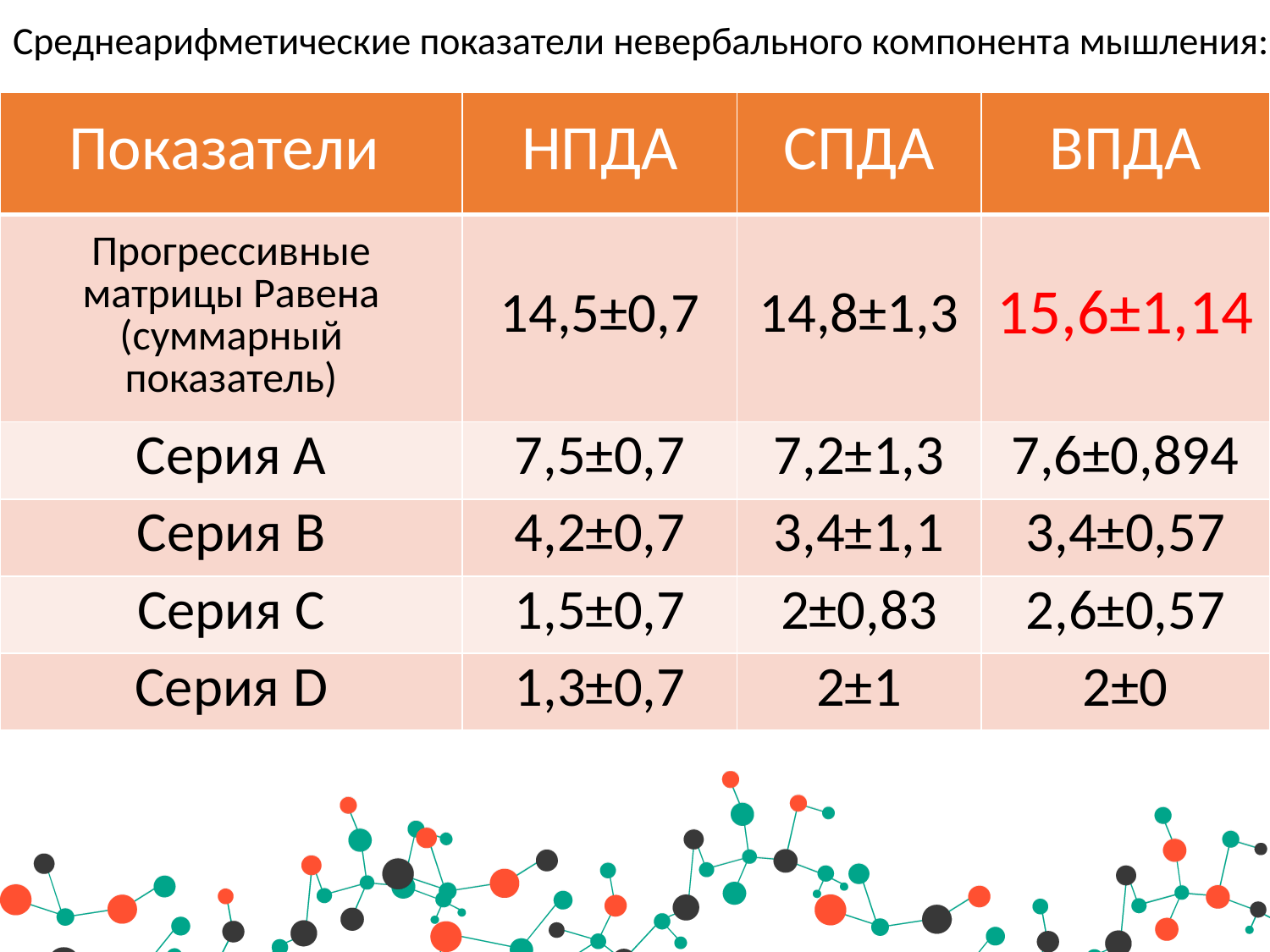

# Среднеарифметические показатели невербального компонента мышления:
| Показатели | НПДА | СПДА | ВПДА |
| --- | --- | --- | --- |
| Прогрессивные матрицы Равена (суммарный показатель) | 14,5±0,7 | 14,8±1,3 | 15,6±1,14 |
| Серия А | 7,5±0,7 | 7,2±1,3 | 7,6±0,894 |
| Серия В | 4,2±0,7 | 3,4±1,1 | 3,4±0,57 |
| Серия С | 1,5±0,7 | 2±0,83 | 2,6±0,57 |
| Серия D | 1,3±0,7 | 2±1 | 2±0 |